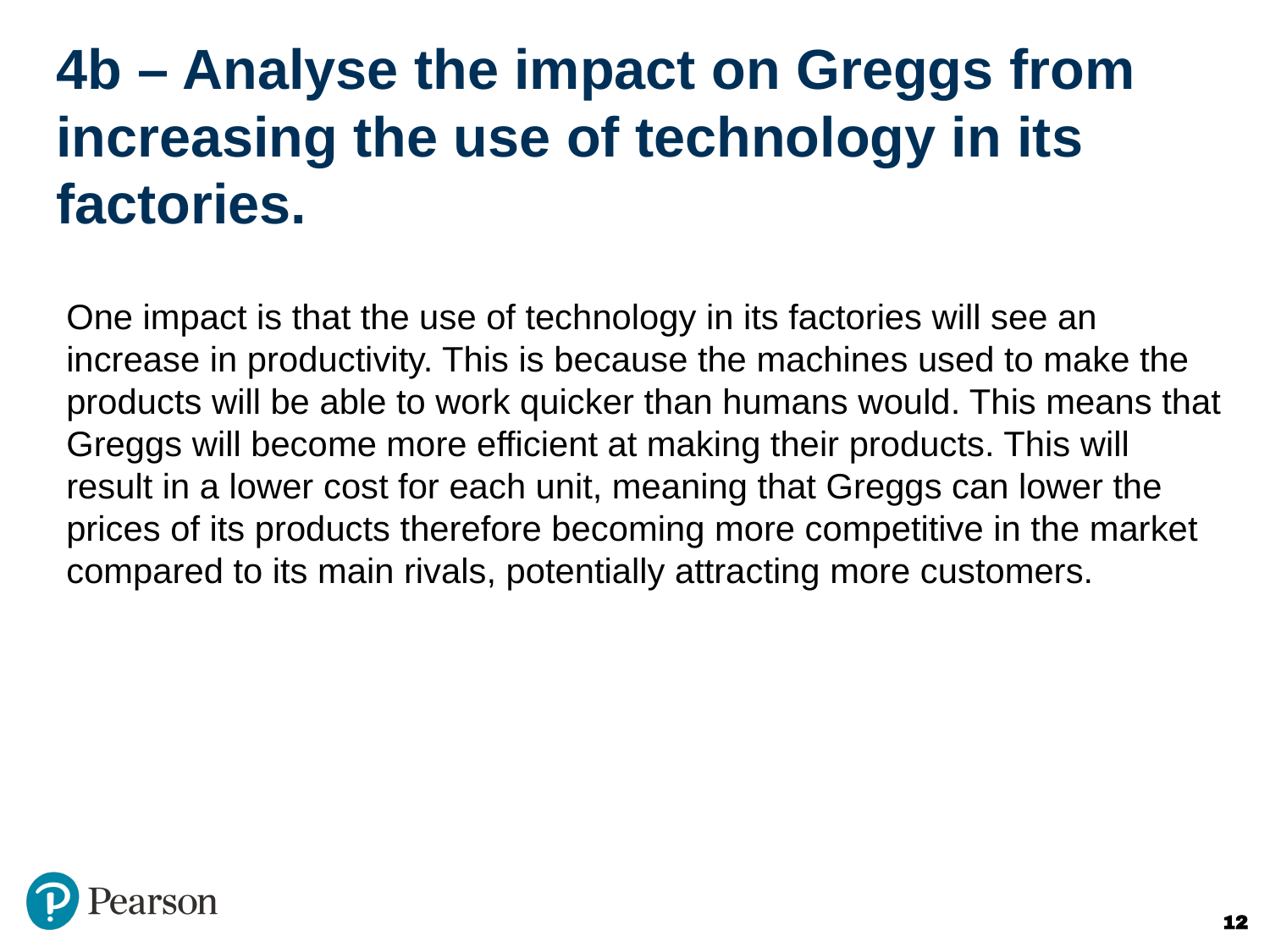

# 4b – Analyse the impact on Greggs from increasing the use of technology in its factories.
One impact is that the use of technology in its factories will see an increase in productivity. This is because the machines used to make the products will be able to work quicker than humans would. This means that Greggs will become more efficient at making their products. This will result in a lower cost for each unit, meaning that Greggs can lower the prices of its products therefore becoming more competitive in the market compared to its main rivals, potentially attracting more customers.